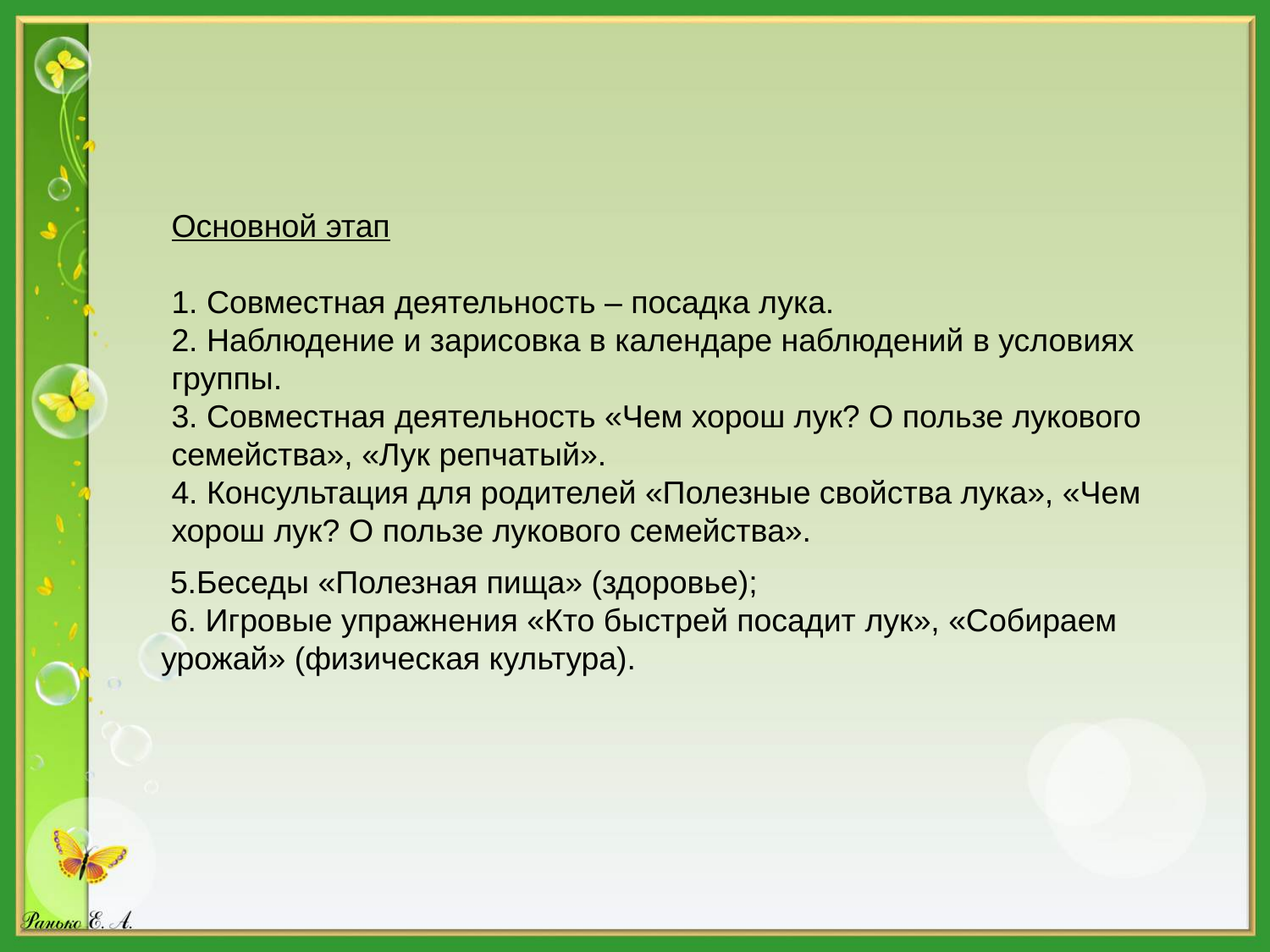

Основной этап

1. Совместная деятельность – посадка лука.
2. Наблюдение и зарисовка в календаре наблюдений в условиях группы.
3. Совместная деятельность «Чем хорош лук? О пользе лукового семейства», «Лук репчатый».
4. Консультация для родителей «Полезные свойства лука», «Чем хорош лук? О пользе лукового семейства».

 5.Беседы «Полезная пища» (здоровье);
 6. Игровые упражнения «Кто быстрей посадит лук», «Собираем урожай» (физическая культура).